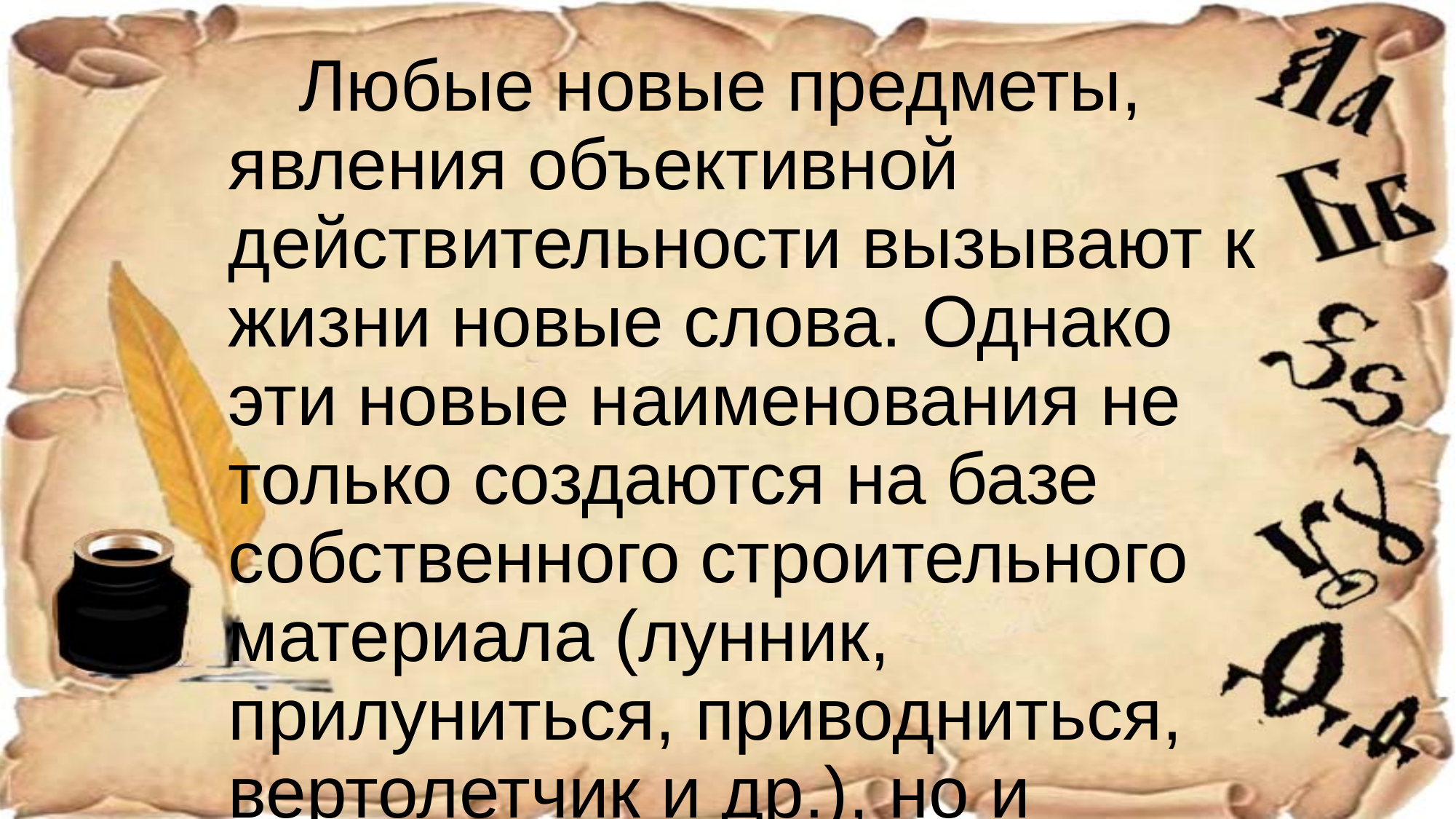

Любые новые предметы, явления объективной действительности вызывают к жизни новые слова. Однако эти новые наименования не только создаются на базе собственного строительного материала (лунник, прилуниться, приводниться, вертолетчик и др.), но и заимствуются
из других  языков..